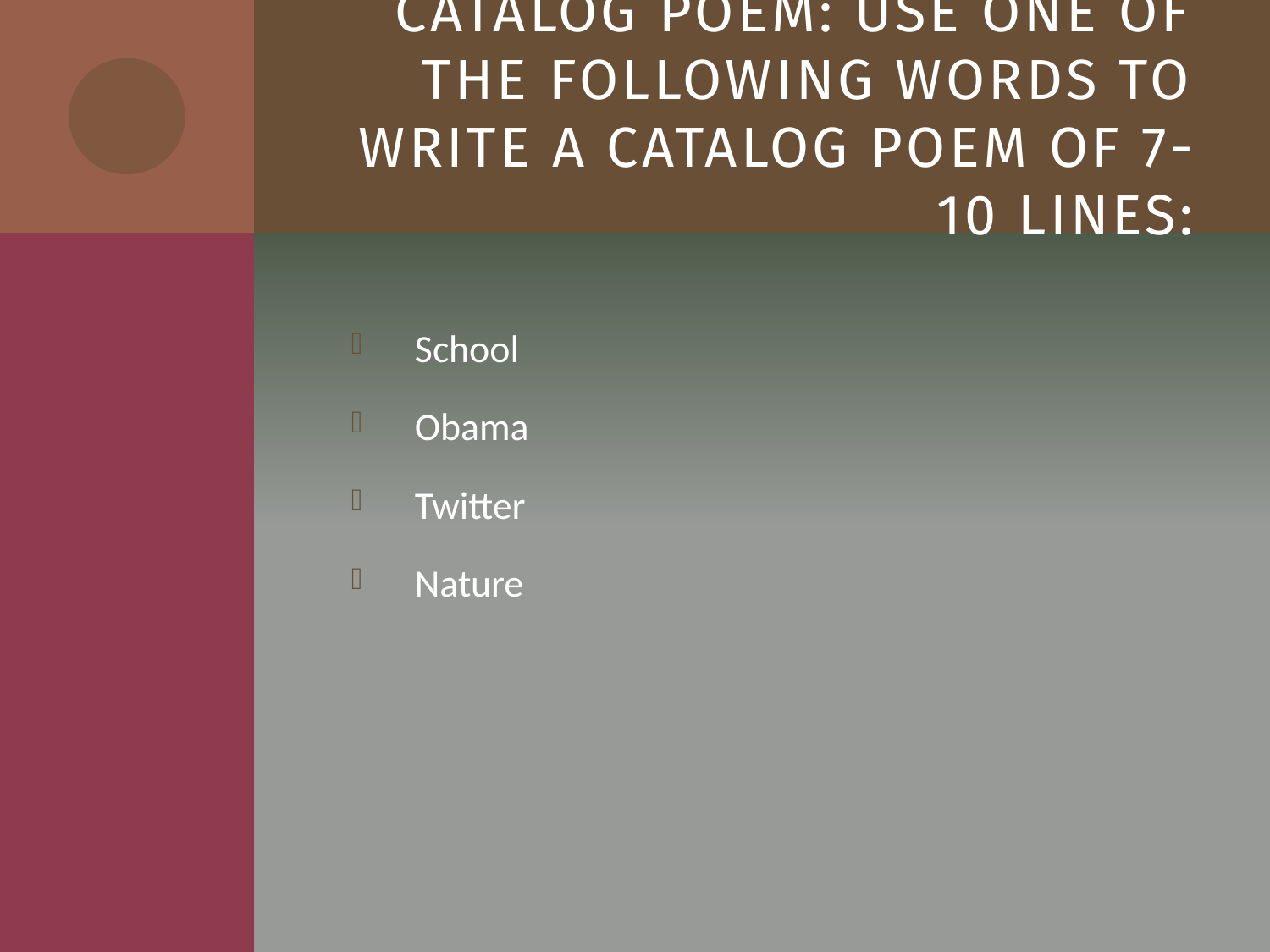

# Catalog Poem: Use one of the following words to write a catalog poem of 7-10 lines:
School
Obama
Twitter
Nature